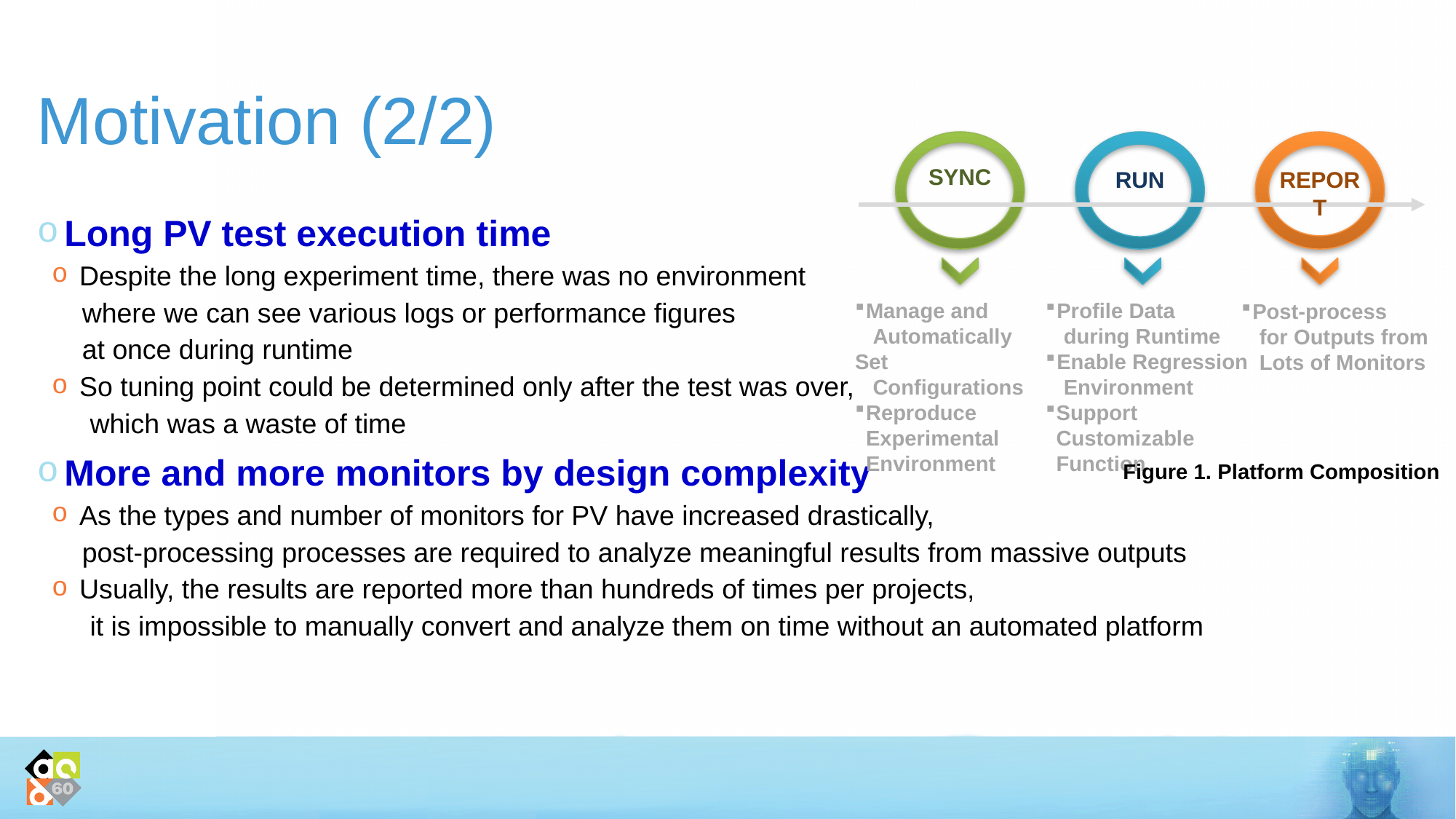

# Motivation (2/2)

SYNC
RUN
REPORT

Manage and
   Automatically Set
   Configurations
Reproduce Experimental Environment
Profile Data
   during Runtime
Enable Regression
   Environment
Support Customizable Function
Post-process
   for Outputs from
   Lots of Monitors
Long PV test execution time
Despite the long experiment time, there was no environment
    where we can see various logs or performance figures
    at once during runtime
So tuning point could be determined only after the test was over,
     which was a waste of time
More and more monitors by design complexity
As the types and number of monitors for PV have increased drastically,
  post-processing processes are required to analyze meaningful results from massive outputs
Usually, the results are reported more than hundreds of times per projects,
     it is impossible to manually convert and analyze them on time without an automated platform

Figure 1. Platform Composition